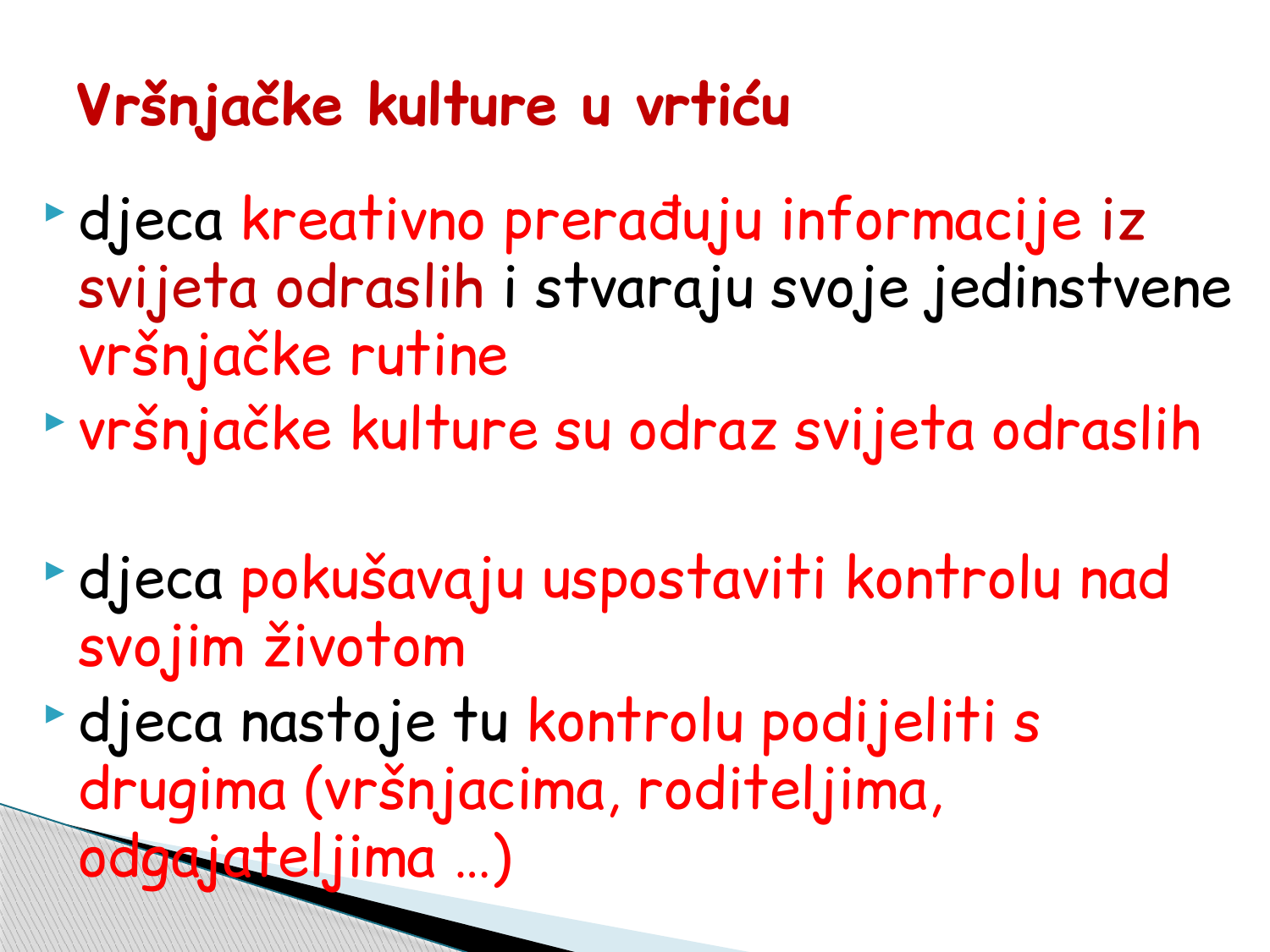

# Vršnjačke kulture u vrtiću
djeca kreativno prerađuju informacije iz svijeta odraslih i stvaraju svoje jedinstvene vršnjačke rutine
vršnjačke kulture su odraz svijeta odraslih

djeca pokušavaju uspostaviti kontrolu nad svojim životom
djeca nastoje tu kontrolu podijeliti s drugima (vršnjacima, roditeljima, odgajateljima …)